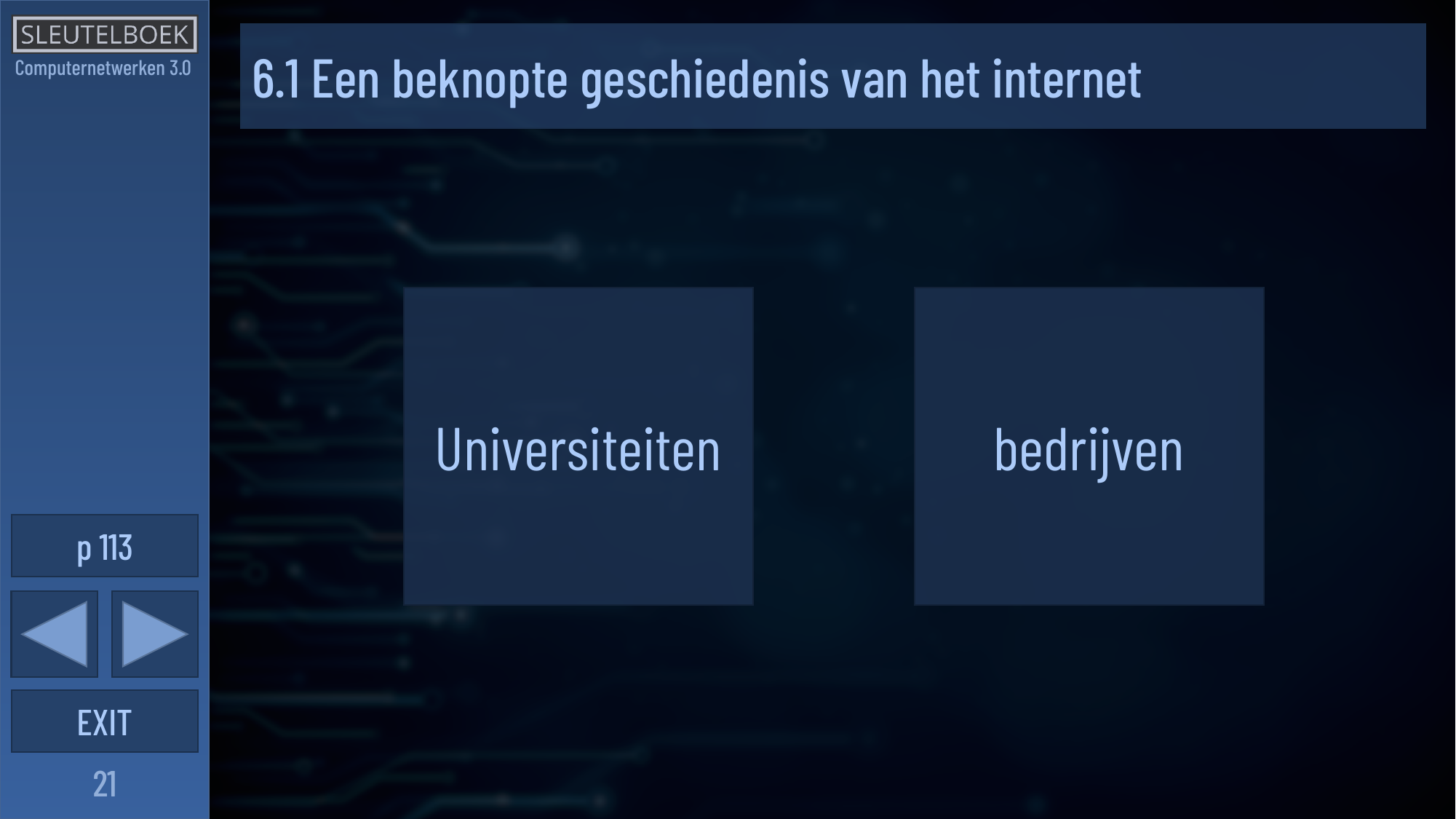

6.1 Een beknopte geschiedenis van het internet
Computernetwerken 3.0
Universiteiten
bedrijven
p 113
21